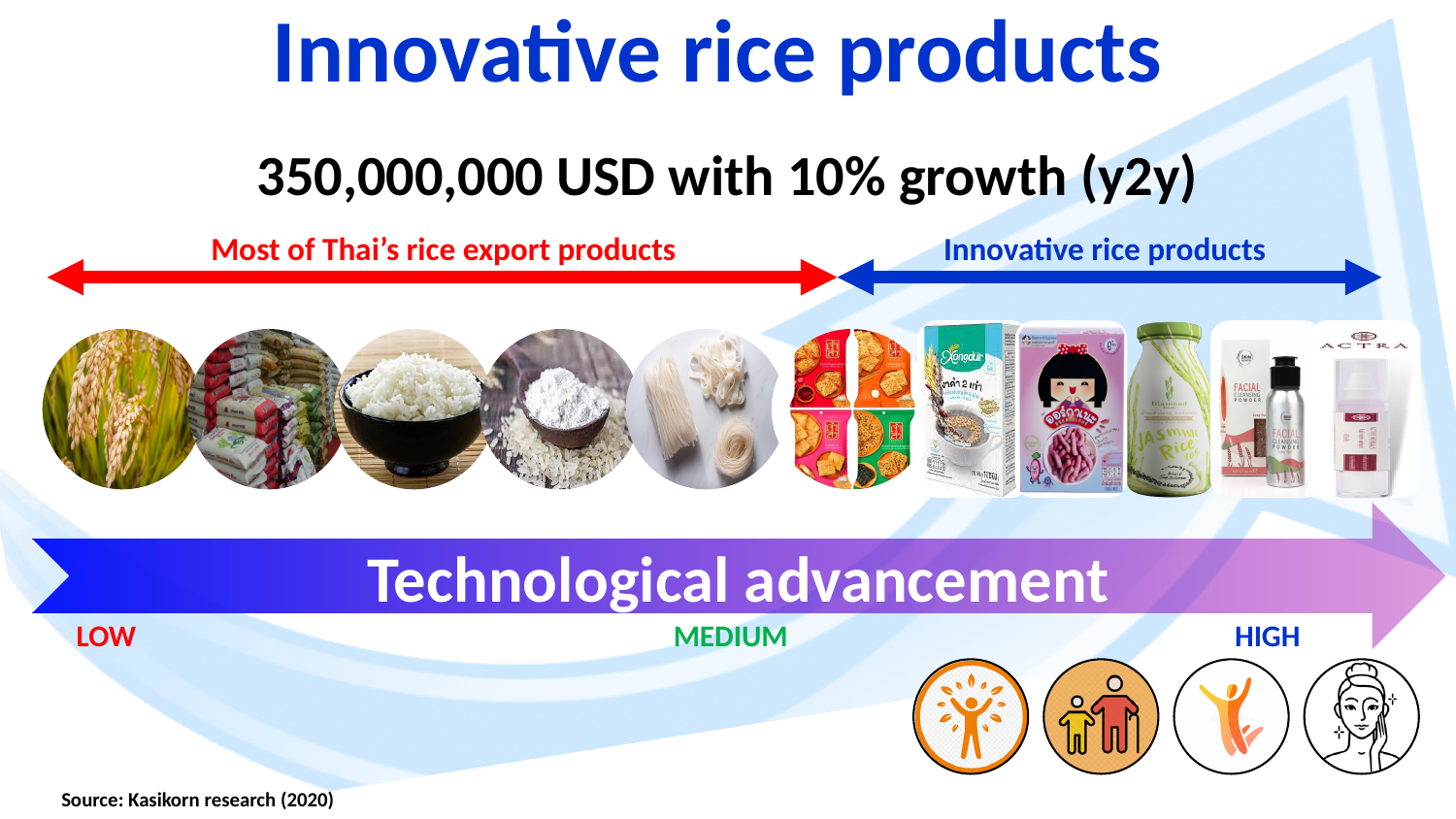

Innovative rice products

350,000,000 USD with 10% growth (y2y)
Most of Thai’s rice export products
Innovative rice products

Technological advancement
LOW
MEDIUM
HIGH

Source: Kasikorn research (2020)